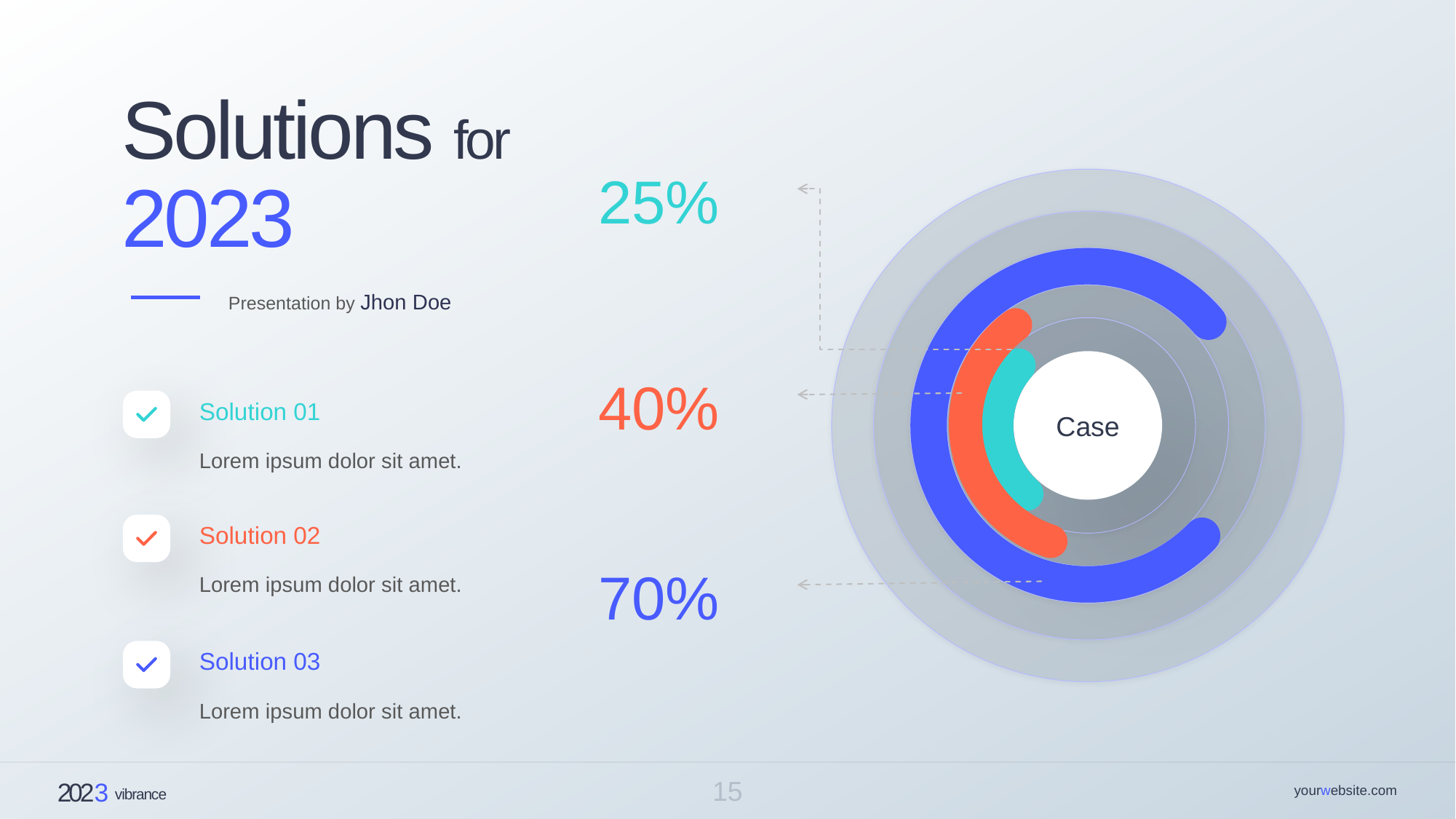

Solutions for 2023
Presentation by Jhon Doe
25%

40%
Case
70%
Solution 01

Lorem ipsum dolor sit amet.
Solution 02

Lorem ipsum dolor sit amet.
Solution 03

Lorem ipsum dolor sit amet.